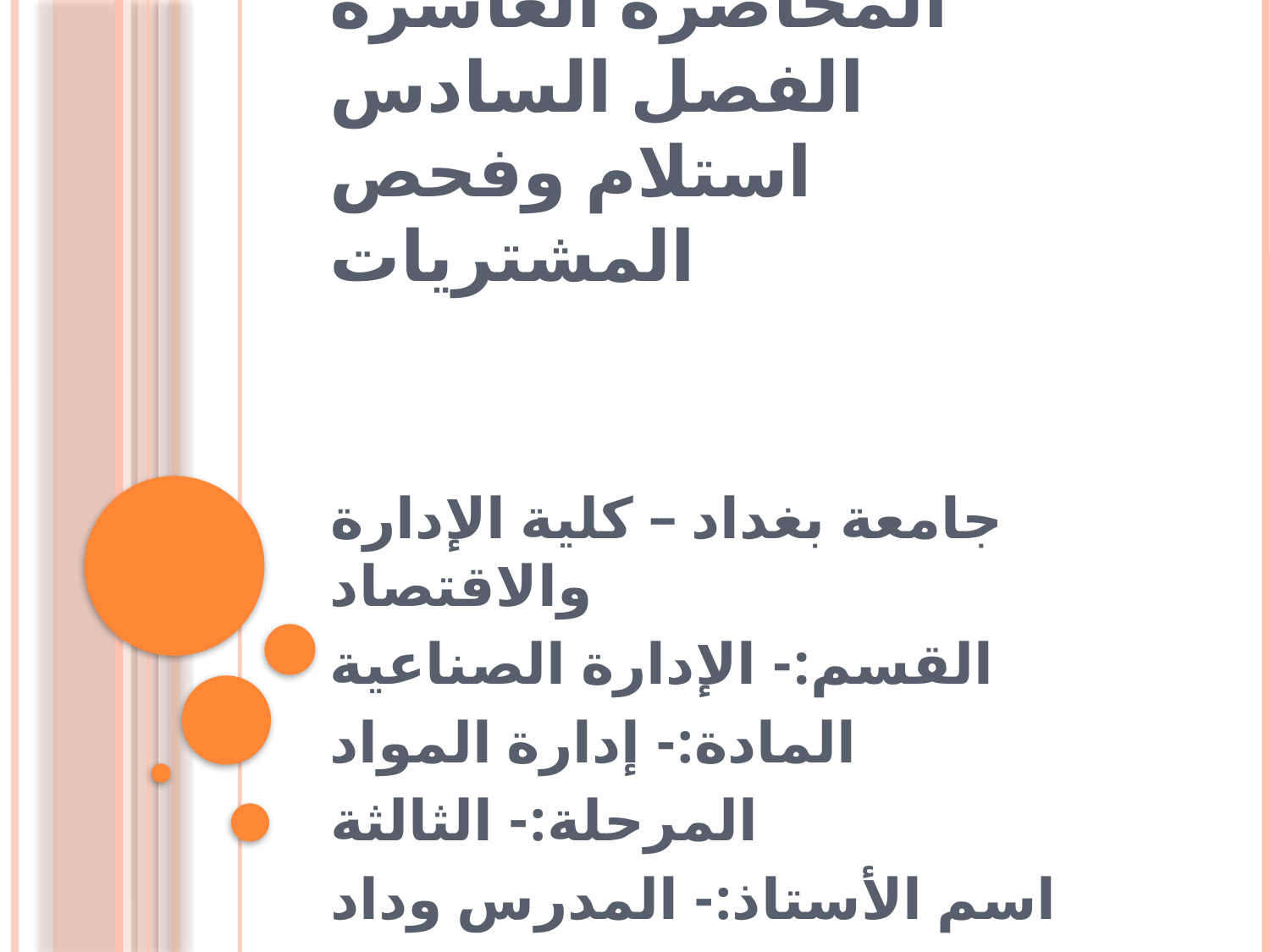

# المحاضرة العاشرة الفصل السادس استلام وفحص المشتريات
جامعة بغداد – كلية الإدارة والاقتصاد
القسم:- الإدارة الصناعية
المادة:- إدارة المواد
المرحلة:- الثالثة
اسم الأستاذ:- المدرس وداد موسى محمد